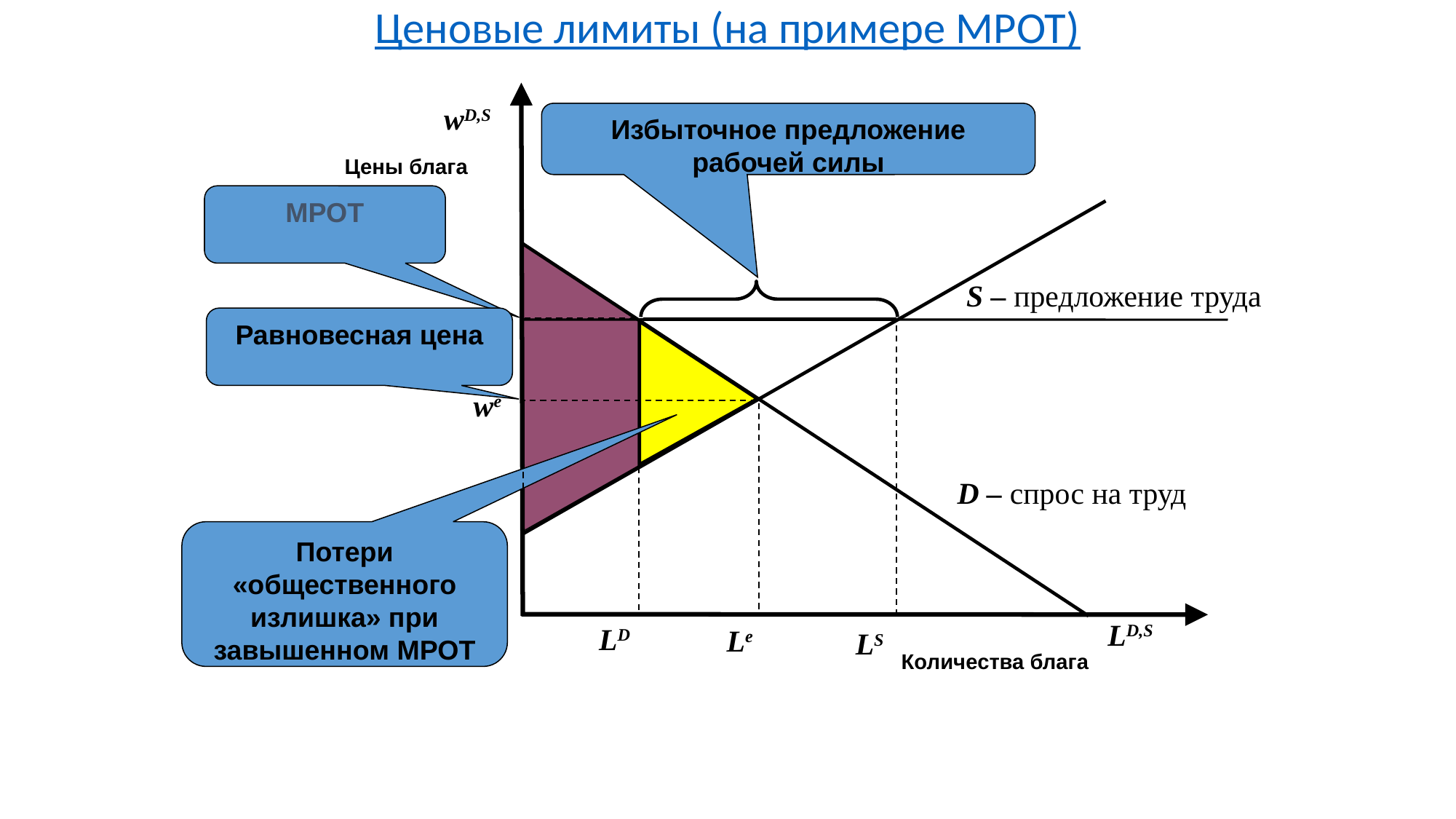

# Ценовые лимиты (на примере МРОТ)

wD,S
Избыточное предложение рабочей силы
Цены блага

МРОТ

S – предложение труда
Равновесная цена

we

D – спрос на труд
Потери «общественного излишка» при завышенном МРОТ

LD,S
LD
Le
LS
Количества блага